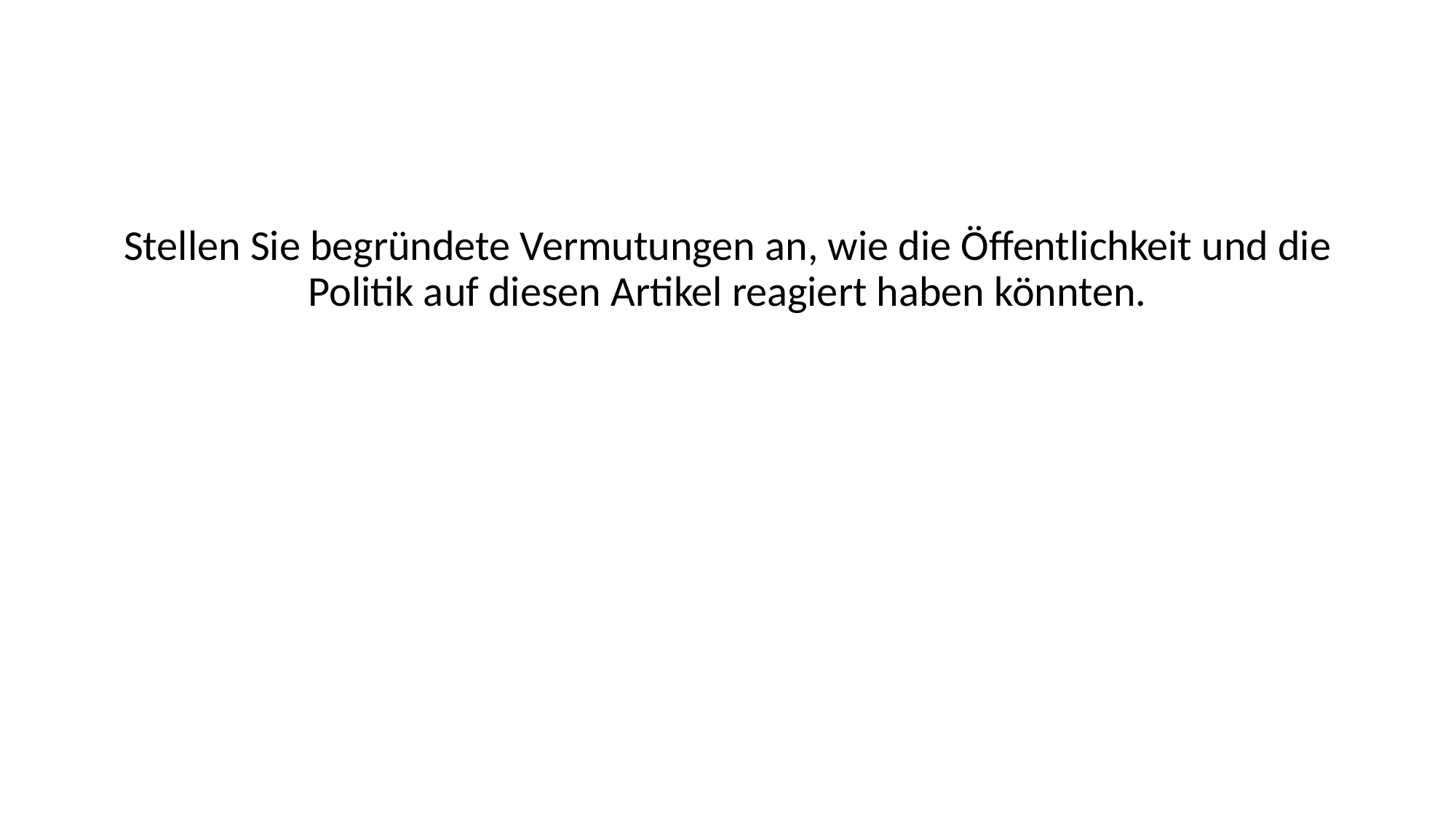

#
Stellen Sie begründete Vermutungen an, wie die Öffentlichkeit und die Politik auf diesen Artikel reagiert haben könnten.